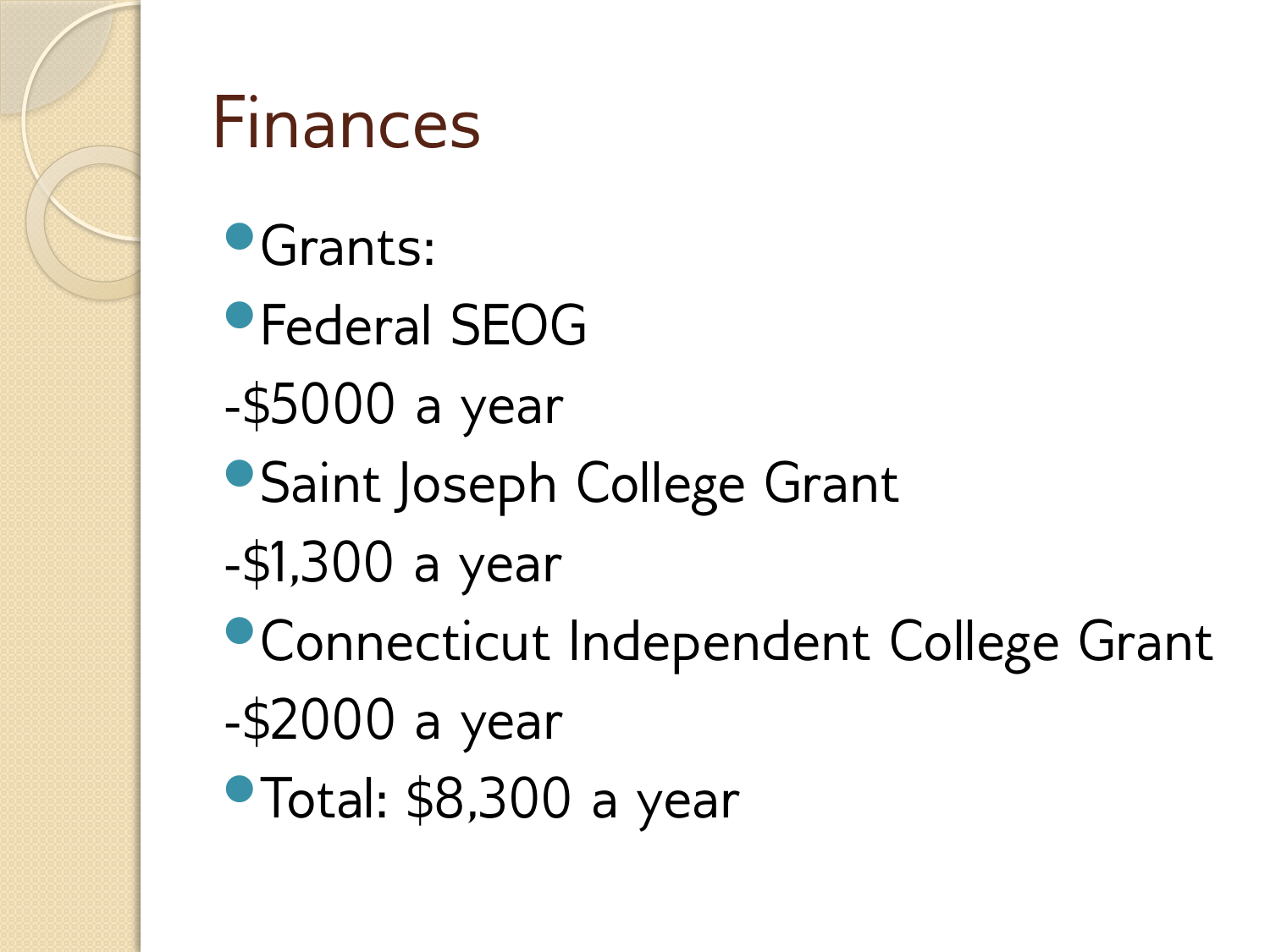

# Finances
Grants:
Federal SEOG
-$5000 a year
Saint Joseph College Grant
-$1,300 a year
Connecticut Independent College Grant
-$2000 a year
Total: $8,300 a year